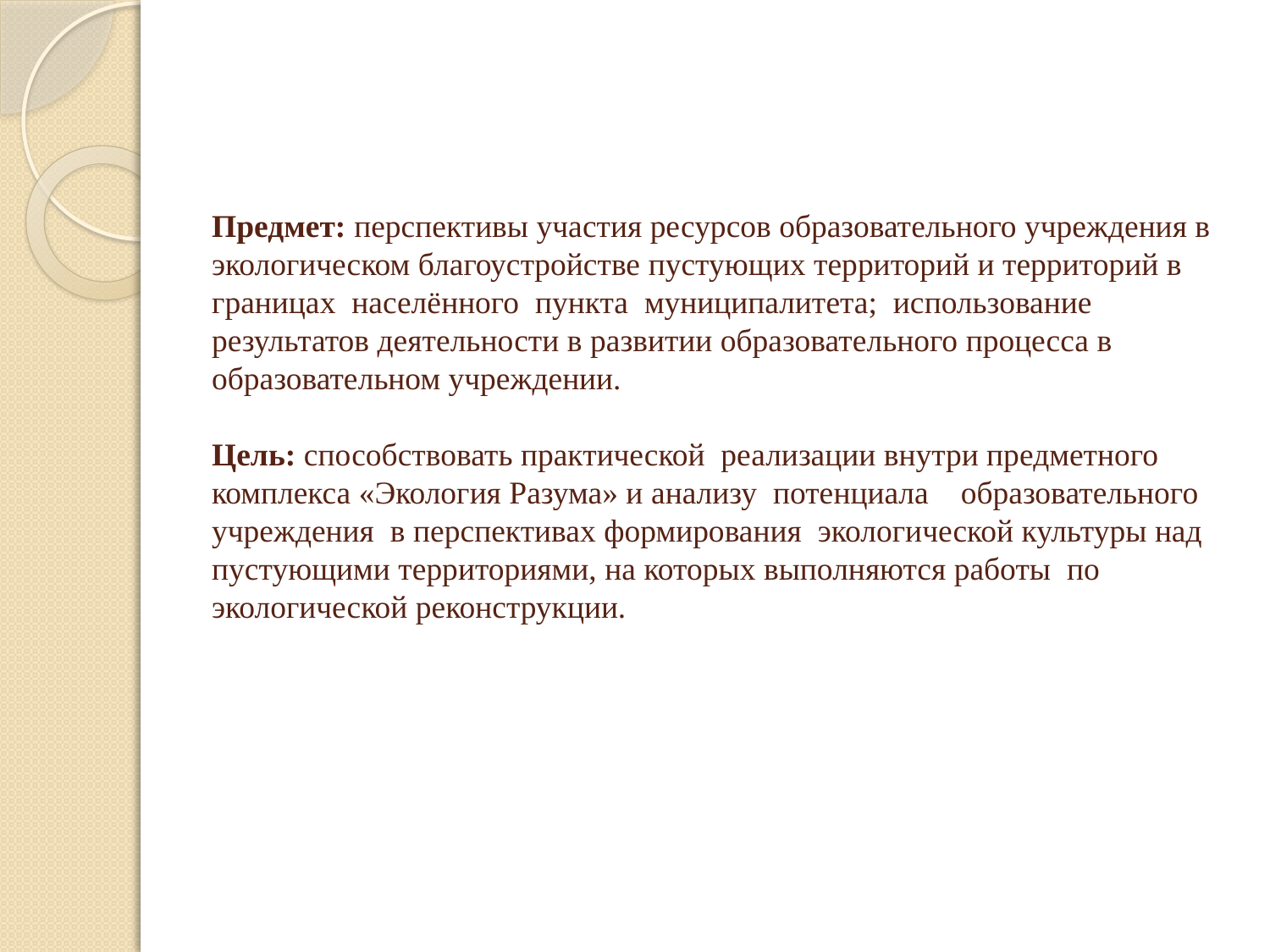

# Предмет: перспективы участия ресурсов образовательного учреждения в экологическом благоустройстве пустующих территорий и территорий в границах  населённого  пункта  муниципалитета;  использование результатов деятельности в развитии образовательного процесса в образовательном учреждении.   Цель: способствовать практической  реализации внутри предметного комплекса «Экология Разума» и анализу  потенциала    образовательного учреждения  в перспективах формирования  экологической культуры над  пустующими территориями, на которых выполняются работы  по экологической реконструкции.